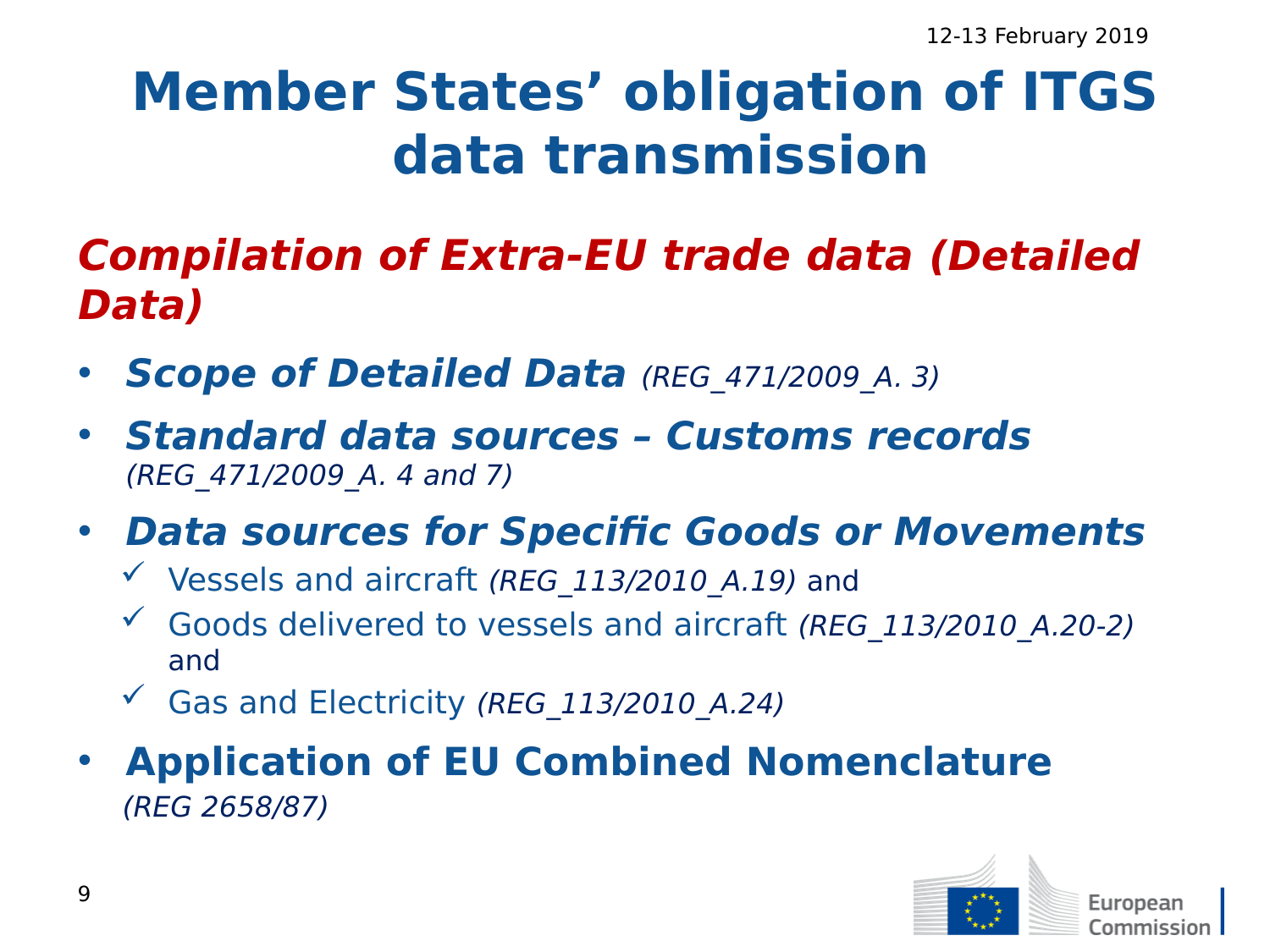

12-13 February 2019
# Member States’ obligation of ITGS data transmission
Compilation of Extra-EU trade data (Detailed Data)
Scope of Detailed Data (REG_471/2009_A. 3)
Standard data sources – Customs records (REG_471/2009_A. 4 and 7)
Data sources for Specific Goods or Movements
Vessels and aircraft (REG_113/2010_A.19) and
Goods delivered to vessels and aircraft (REG_113/2010_A.20-2) and
Gas and Electricity (REG_113/2010_A.24)
Application of EU Combined Nomenclature
     (REG 2658/87)

9